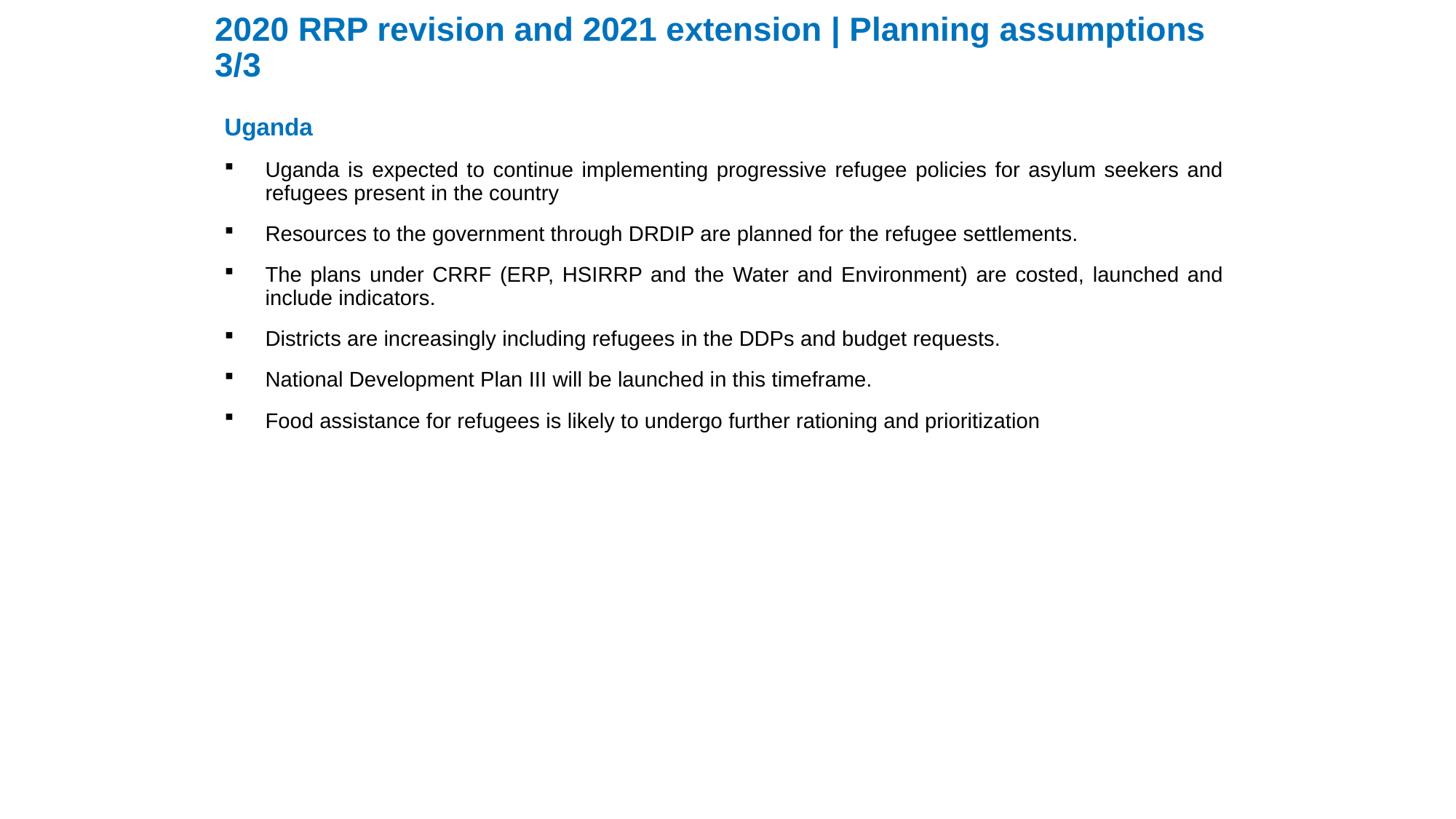

# 2020 RRP revision and 2021 extension | Planning assumptions 3/3
Uganda
Uganda is expected to continue implementing progressive refugee policies for asylum seekers and refugees present in the country
Resources to the government through DRDIP are planned for the refugee settlements.
The plans under CRRF (ERP, HSIRRP and the Water and Environment) are costed, launched and include indicators.
Districts are increasingly including refugees in the DDPs and budget requests.
National Development Plan III will be launched in this timeframe.
Food assistance for refugees is likely to undergo further rationing and prioritization